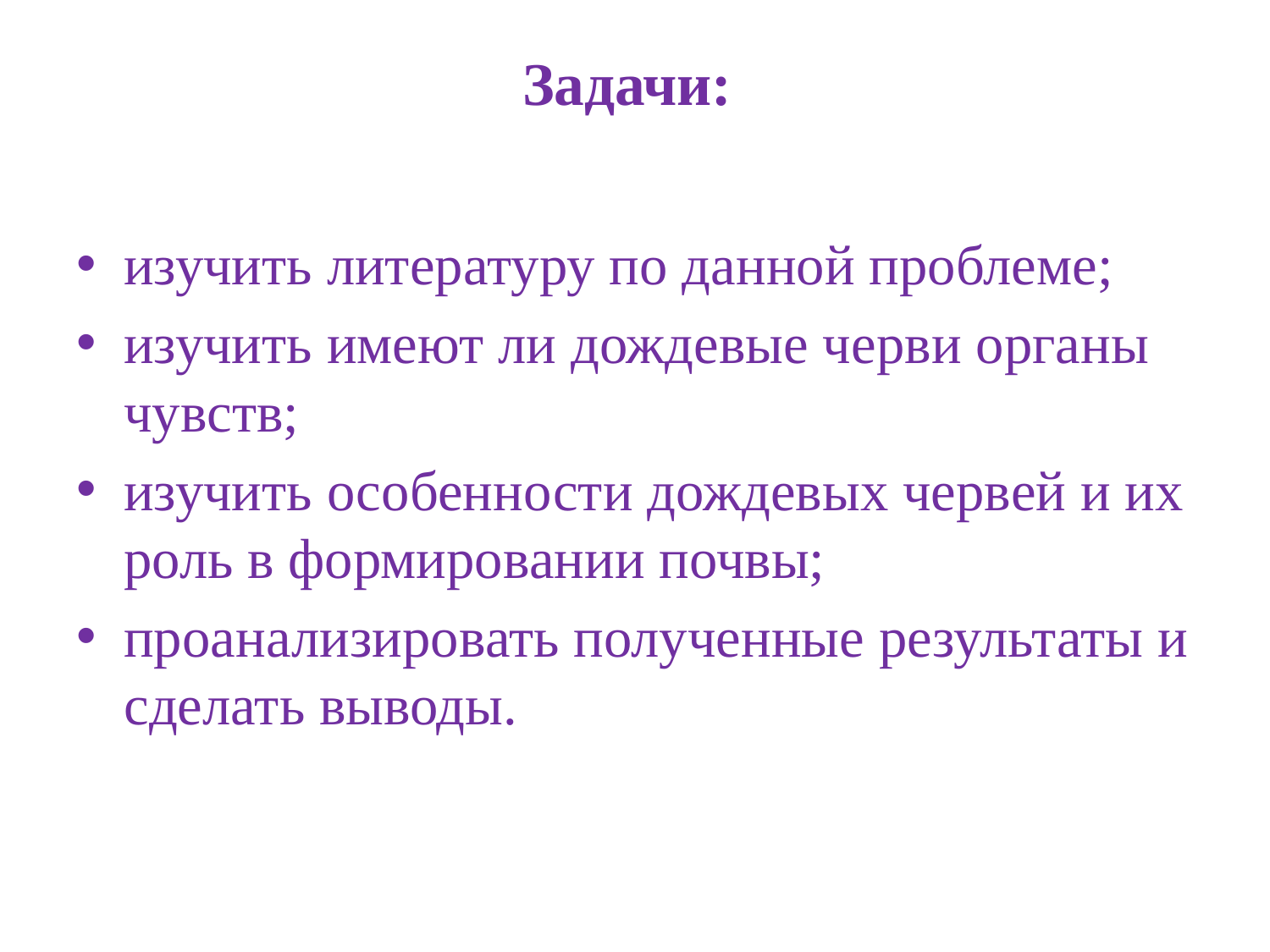

# Задачи:
изучить литературу по данной проблеме;
изучить имеют ли дождевые черви органы чувств;
изучить особенности дождевых червей и их роль в формировании почвы;
проанализировать полученные результаты и сделать выводы.